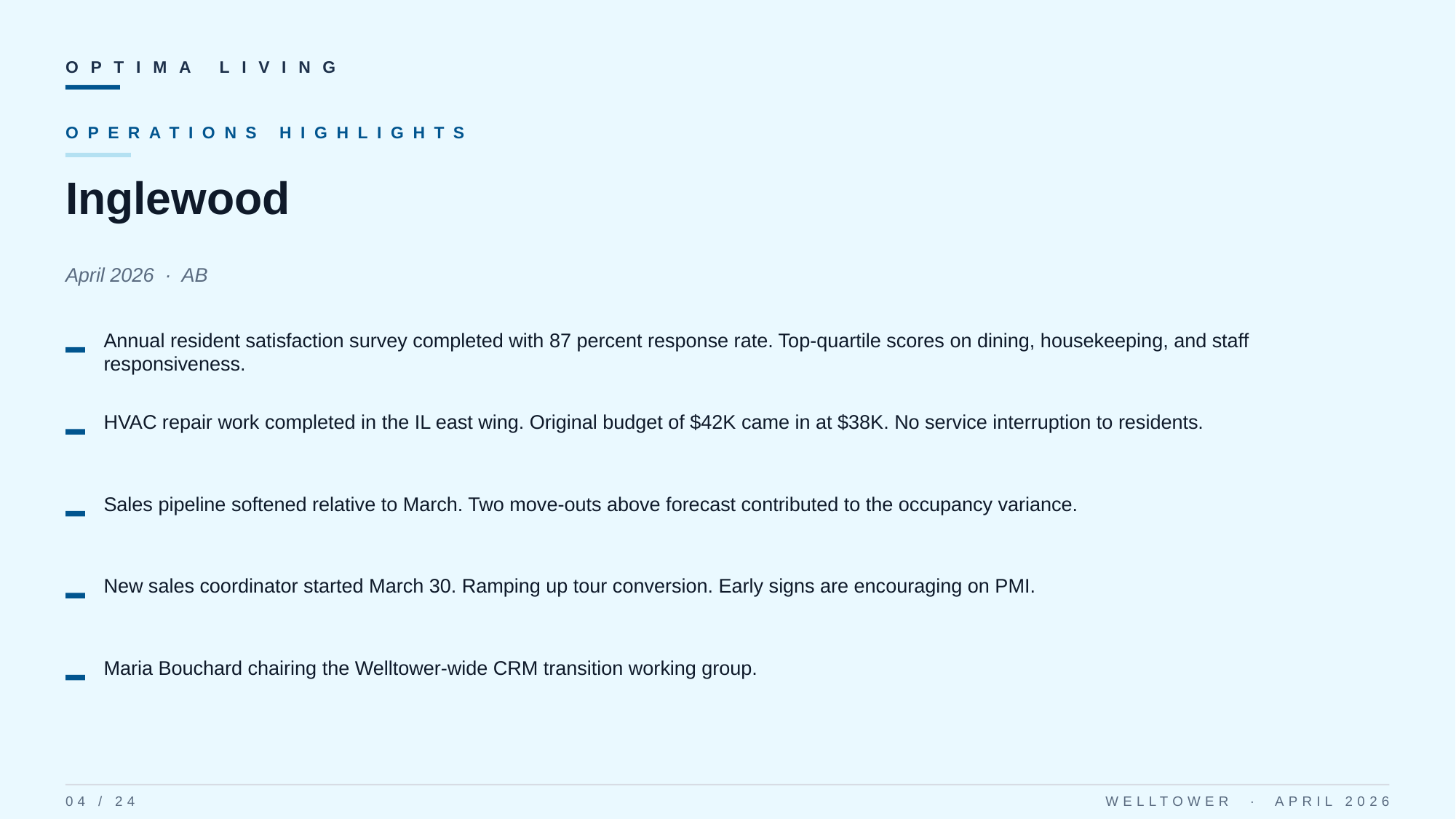

OPTIMA LIVING

OPERATIONS HIGHLIGHTS

Inglewood
April 2026  ·  AB
Annual resident satisfaction survey completed with 87 percent response rate. Top-quartile scores on dining, housekeeping, and staff responsiveness.

HVAC repair work completed in the IL east wing. Original budget of $42K came in at $38K. No service interruption to residents.

Sales pipeline softened relative to March. Two move-outs above forecast contributed to the occupancy variance.

New sales coordinator started March 30. Ramping up tour conversion. Early signs are encouraging on PMI.

Maria Bouchard chairing the Welltower-wide CRM transition working group.

04 / 24
WELLTOWER  ·  APRIL 2026